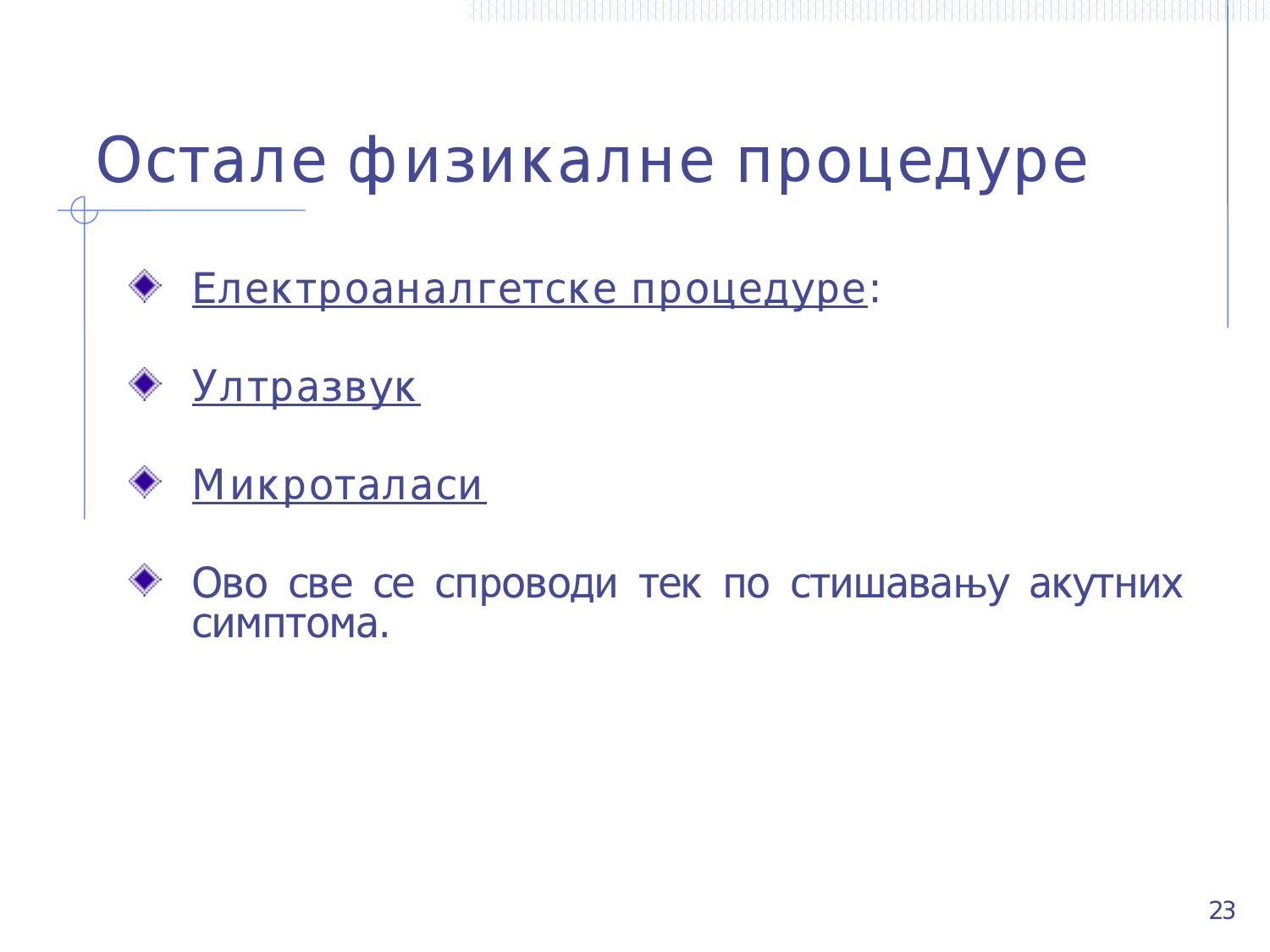

# Остале физикалне процедуре
Електроаналгетске процедуре:

Ултразвук

Микроталаси

Ово све се спроводи тек по стишавању акутних симптома.

23